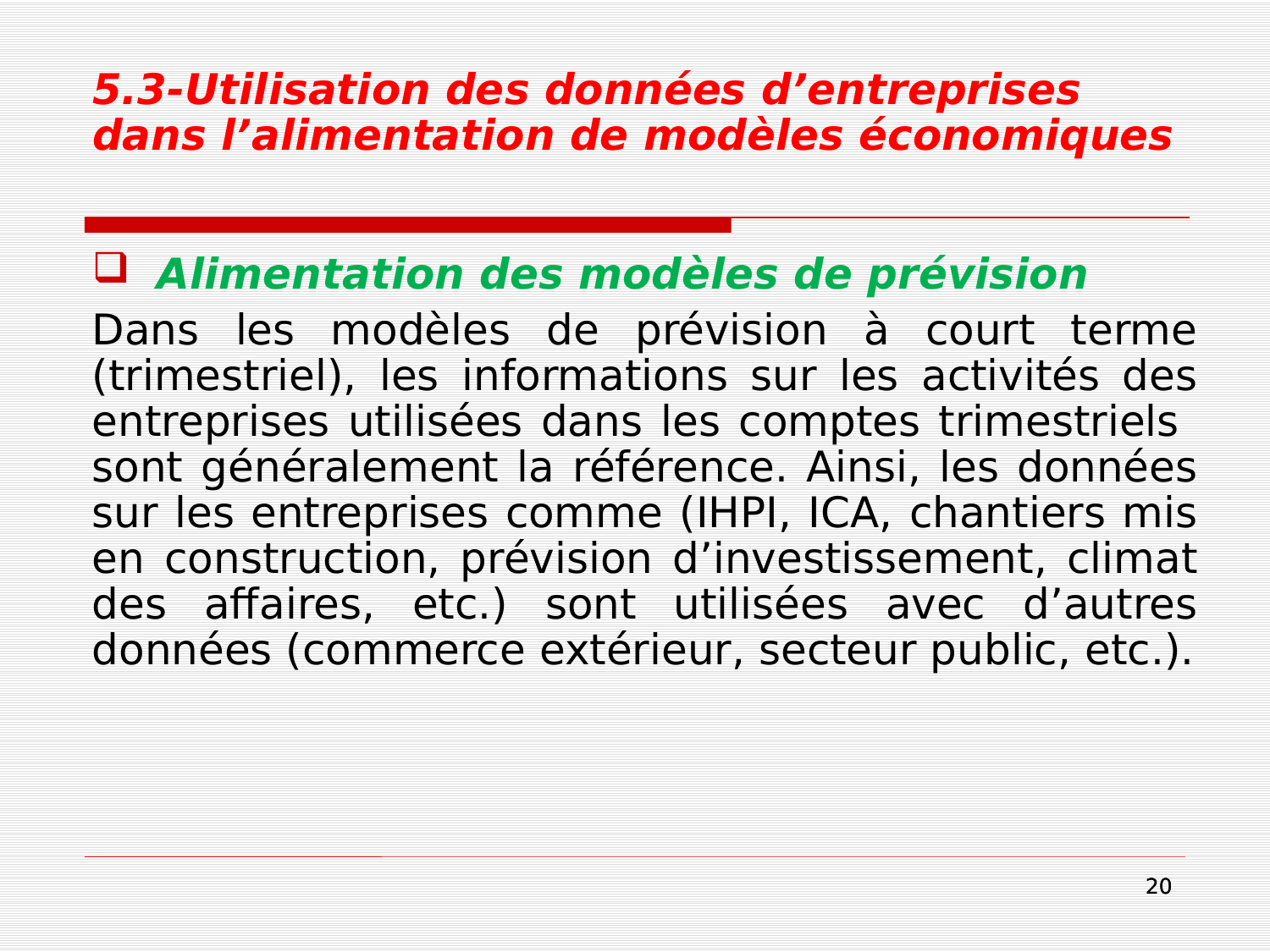

# 5.3-Utilisation des données d’entreprises dans l’alimentation de modèles économiques
Alimentation des modèles de prévision
Dans les modèles de prévision à court terme (trimestriel), les informations sur les activités des entreprises utilisées dans les comptes trimestriels  sont généralement la référence. Ainsi, les données sur les entreprises comme (IHPI, ICA, chantiers mis en construction, prévision d’investissement, climat des affaires, etc.) sont utilisées avec d’autres données (commerce extérieur, secteur public, etc.).

20
20